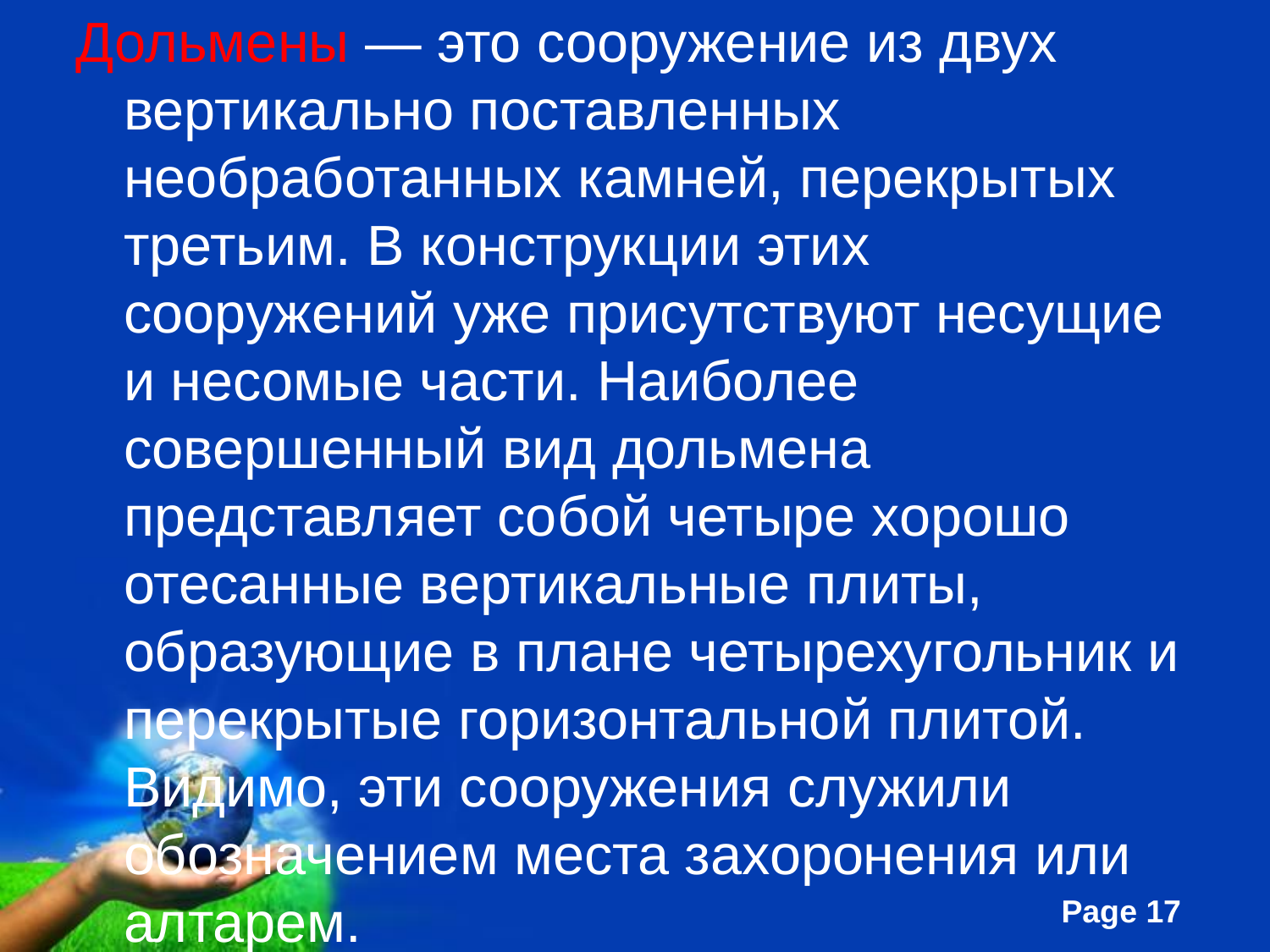

Дольмены — это сооружение из двух вертикально поставленных необработанных камней, перекрытых третьим. В конструкции этих сооружений уже присутствуют несущие и несомые части. Наиболее совершенный вид дольмена представляет собой четыре хорошо отесанные вертикальные плиты, образующие в плане четырехугольник и перекрытые горизонтальной плитой. Видимо, эти сооружения служили обозначением места захоронения или алтарем.

#